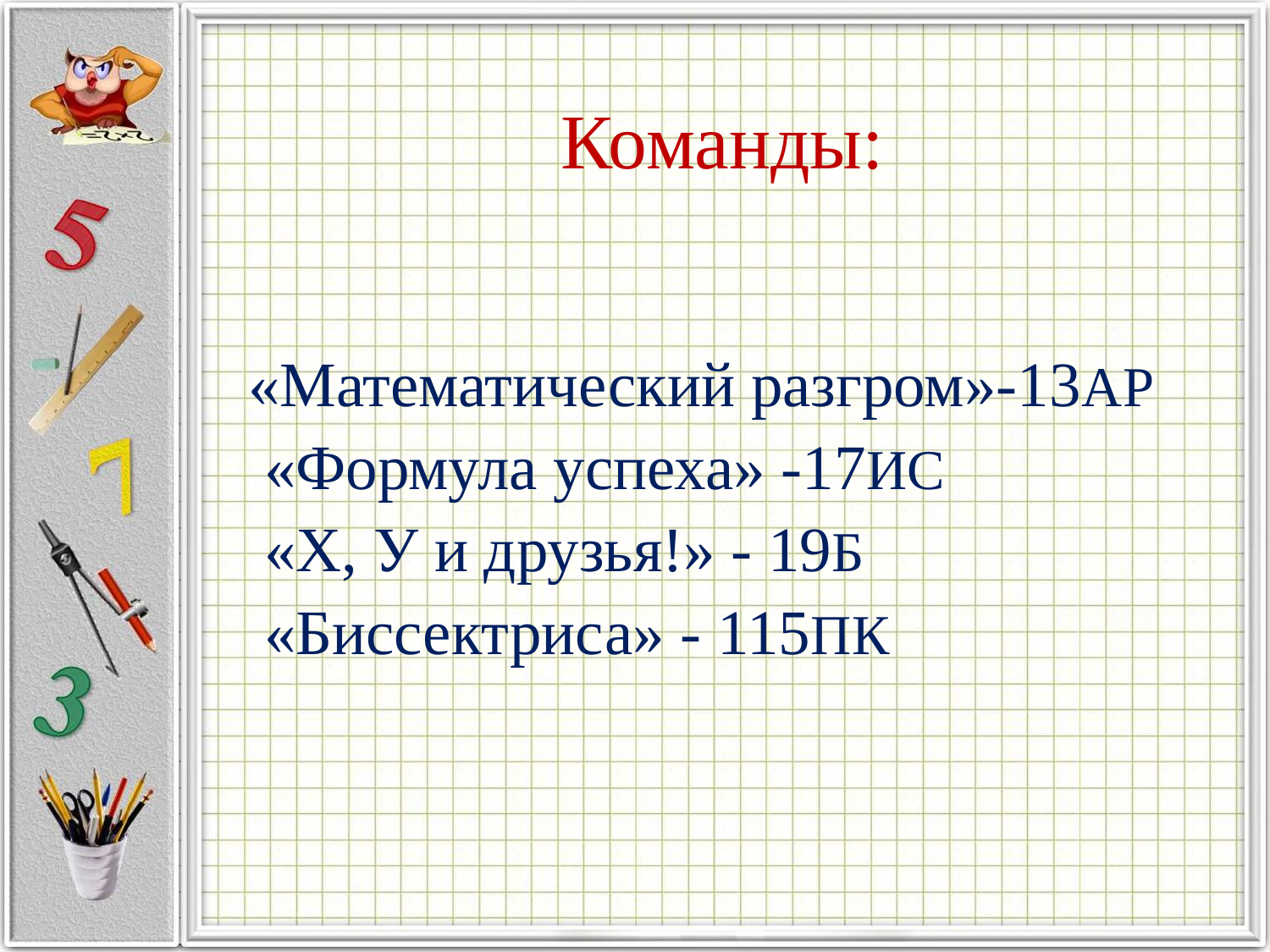

# Команды:
«Математический разгром»-13АР
 «Формула успеха» -17ИС
 «Х, У и друзья!» - 19Б
 «Биссектриса» - 115ПК